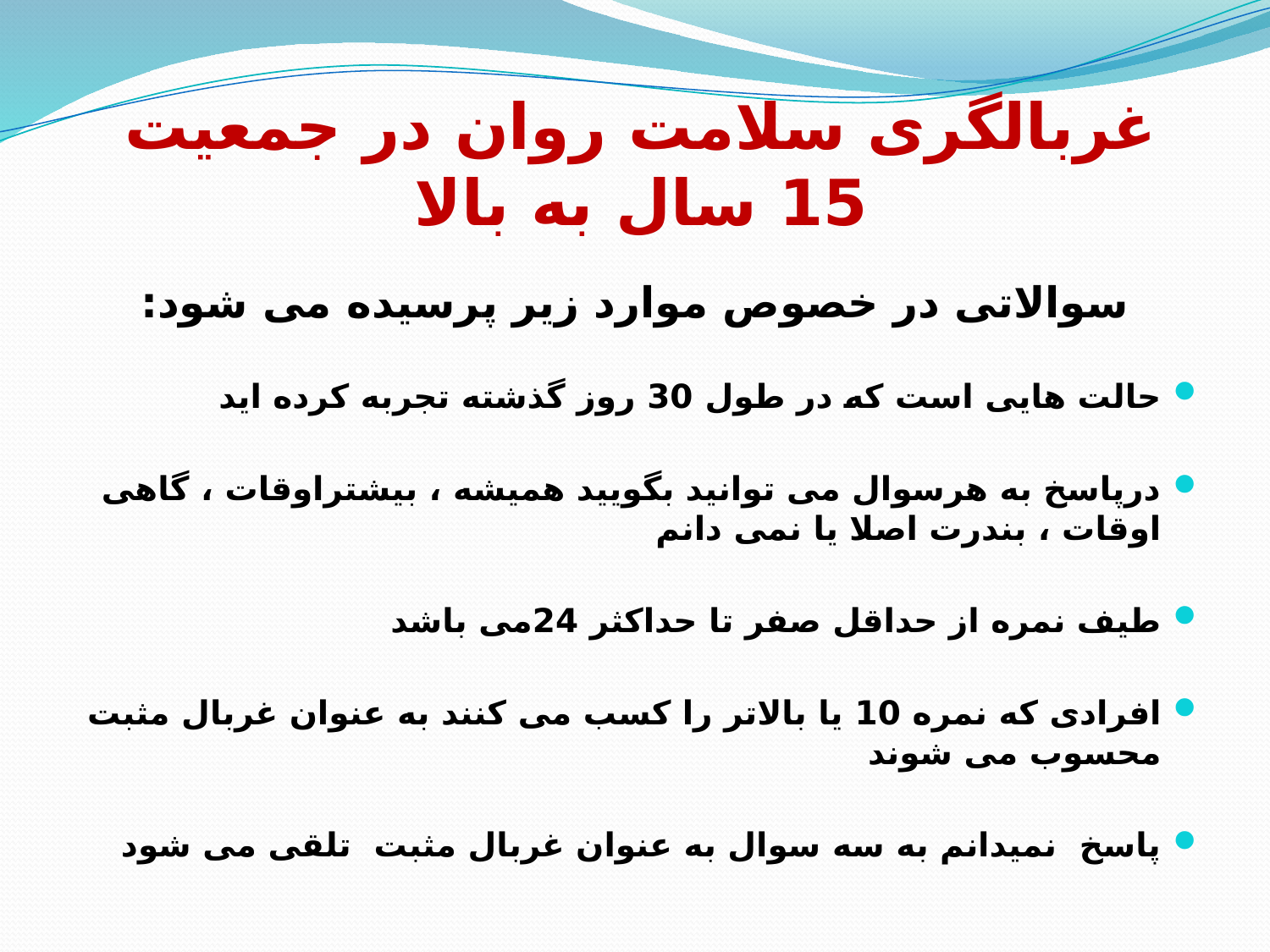

# غربالگری سلامت روان در جمعیت 15 سال به بالا
سوالاتی در خصوص موارد زیر پرسیده می شود:

حالت هایی است كه در طول 30 روز گذشته تجربه كرده اید

درپاسخ به هرسوال می توانيد بگویيد همیشه ، بیشتراوقات ، گاهی اوقات ، بندرت اصلا یا نمی دانم

طیف نمره از حداقل صفر تا حداكثر 24می باشد

افرادی كه نمره 10 یا بالاتر را كسب می كنند به عنوان غربال مثبت محسوب می شوند

پاسخ  نمیدانم به سه سوال به عنوان غربال مثبت  تلقی می شود